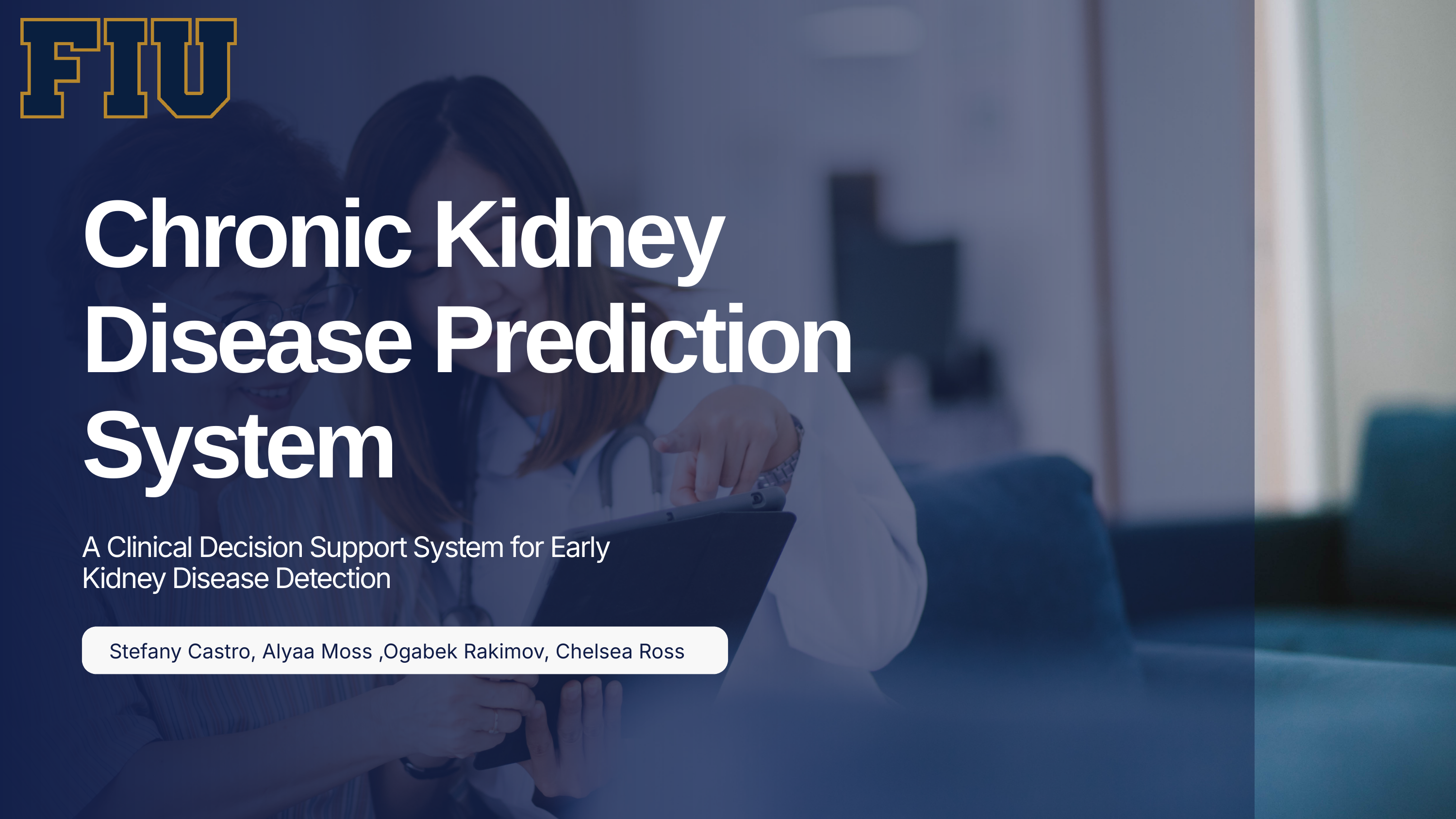

Chronic Kidney Disease Prediction System
A Clinical Decision Support System for Early Kidney Disease Detection

Stefany Castro, Alyaa Moss ,Ogabek Rakimov, Chelsea Ross